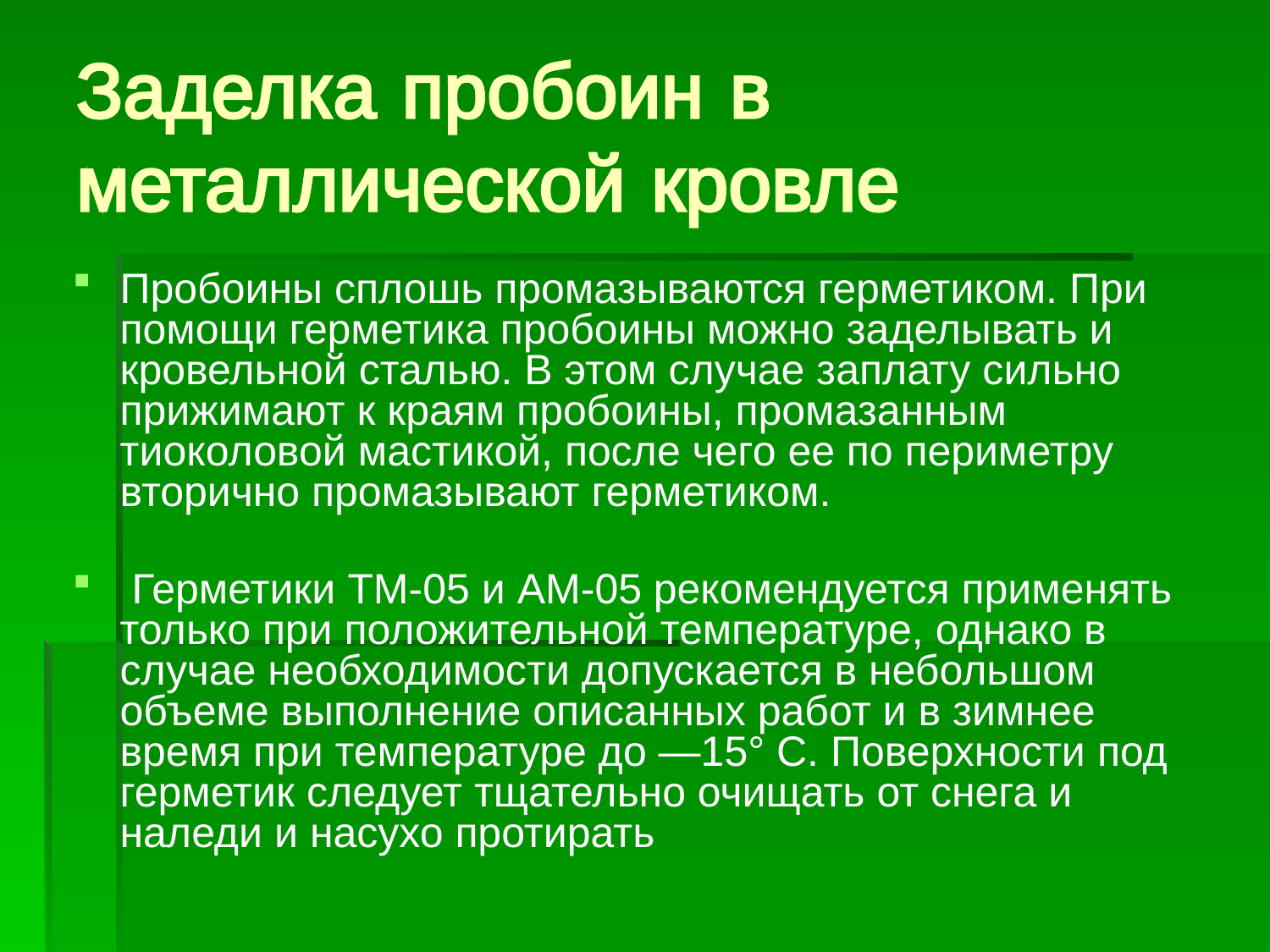

# Заделка пробоин в металлической кровле
Пробоины сплошь промазываются герметиком. При помощи герметика пробоины можно заделывать и кровельной сталью. В этом случае заплату сильно прижимают к краям пробоины, промазанным тиоколовой мастикой, после чего ее по периметру вторично промазывают герметиком.

 Герметики ТМ-05 и АМ-05 рекомендуется применять только при положительной температуре, однако в случае необходимости допускается в небольшом объеме выполнение описанных работ и в зимнее время при температуре до —15° С. Поверхности под герметик следует тщательно очищать от снега и наледи и насухо протирать